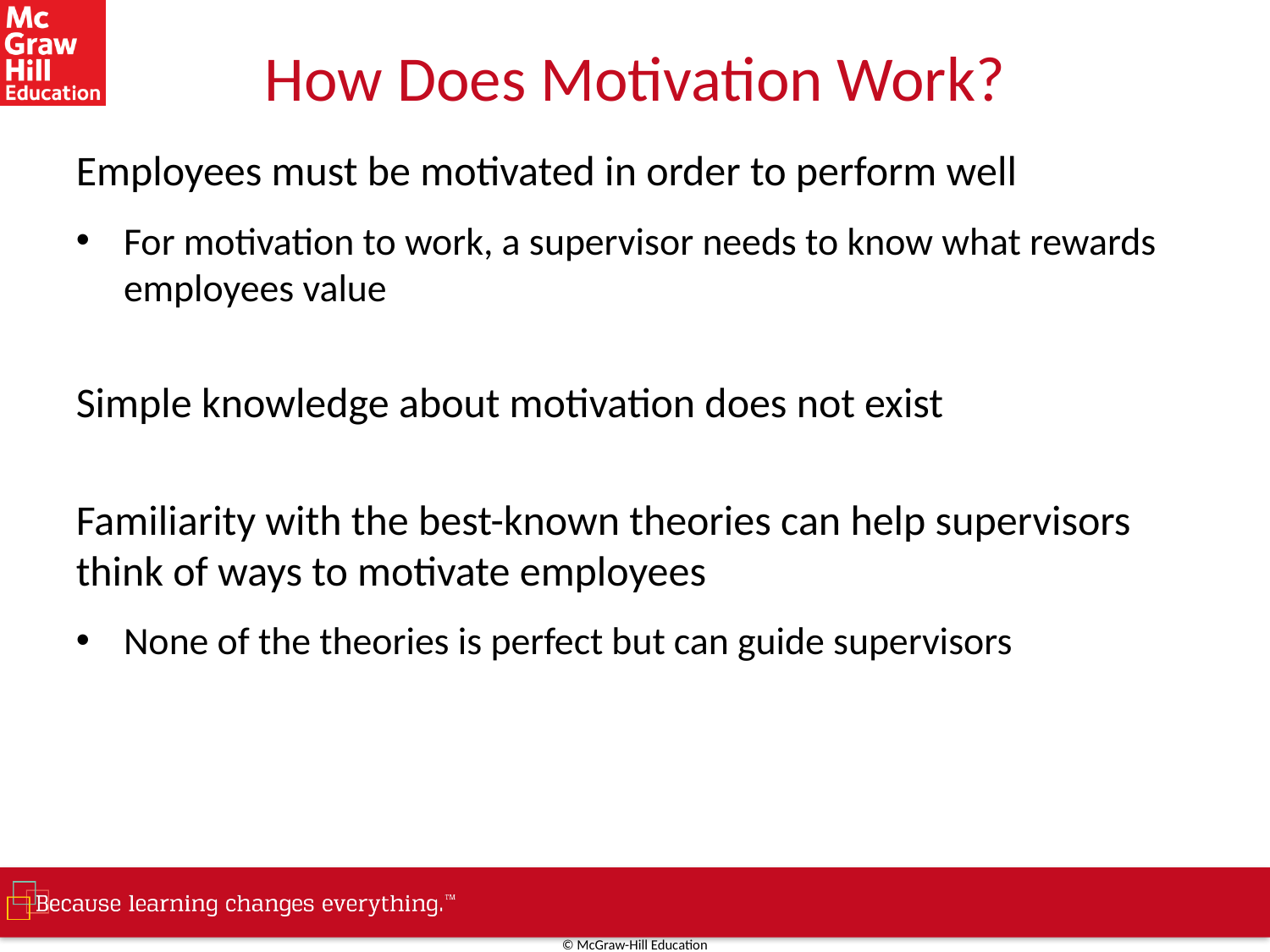

# How Does Motivation Work?
Employees must be motivated in order to perform well
For motivation to work, a supervisor needs to know what rewards employees value

Simple knowledge about motivation does not exist

Familiarity with the best-known theories can help supervisors think of ways to motivate employees
None of the theories is perfect but can guide supervisors